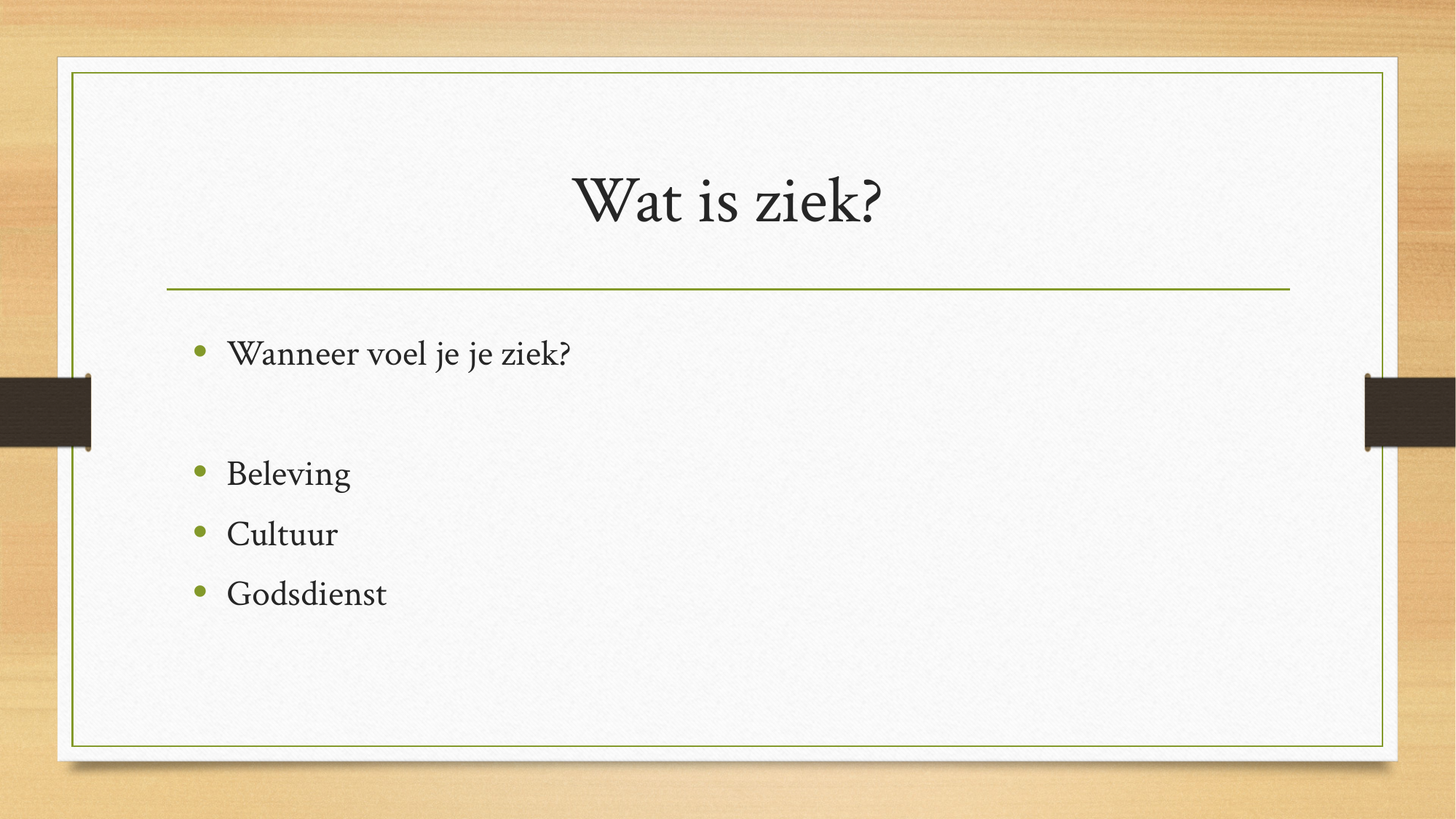

# Wat is ziek?
Wanneer voel je je ziek?

Beleving
Cultuur
Godsdienst